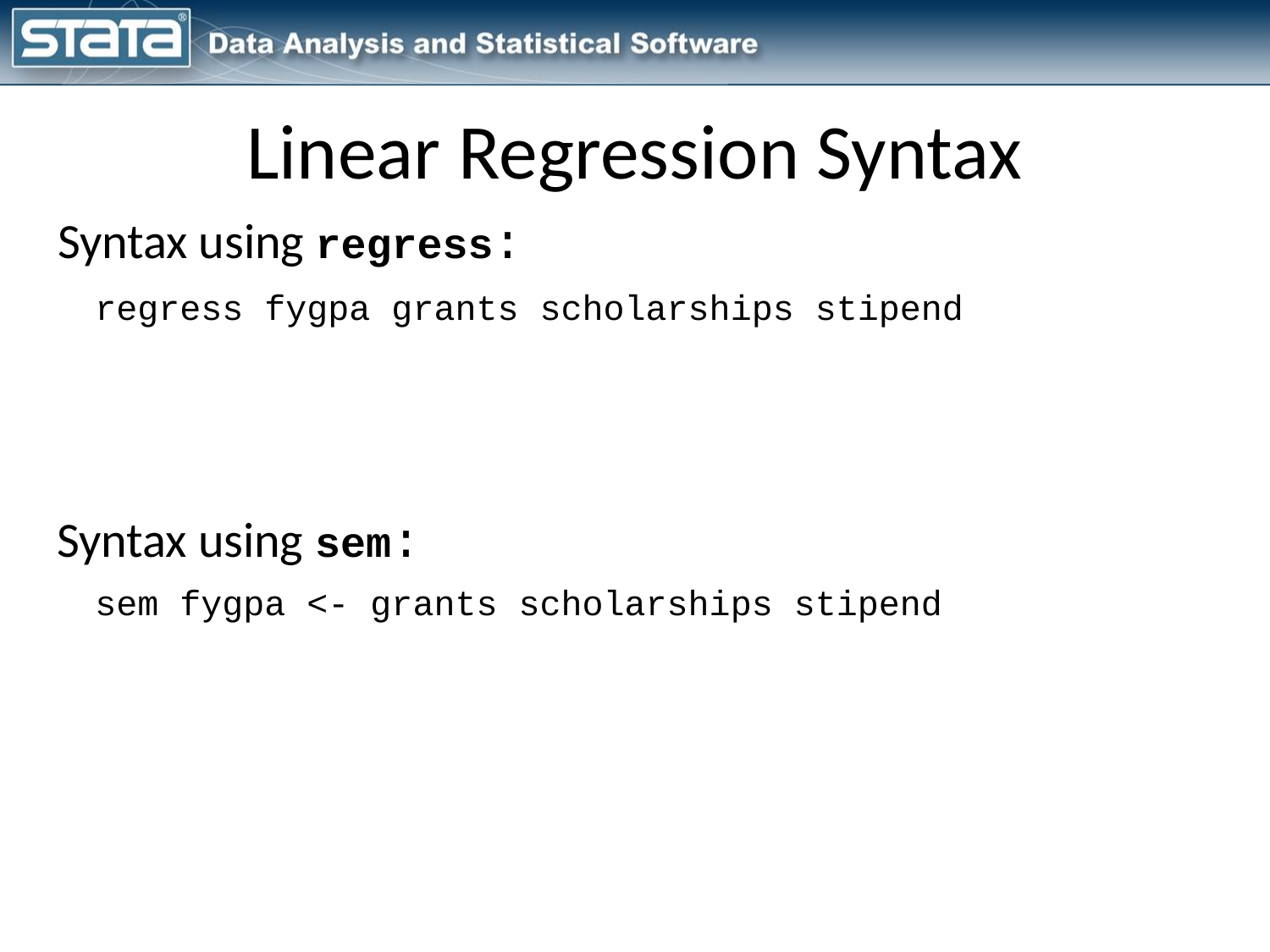

# Linear Regression Syntax
Syntax using regress:
regress fygpa grants scholarships stipend
Syntax using sem:
sem fygpa <- grants scholarships stipend